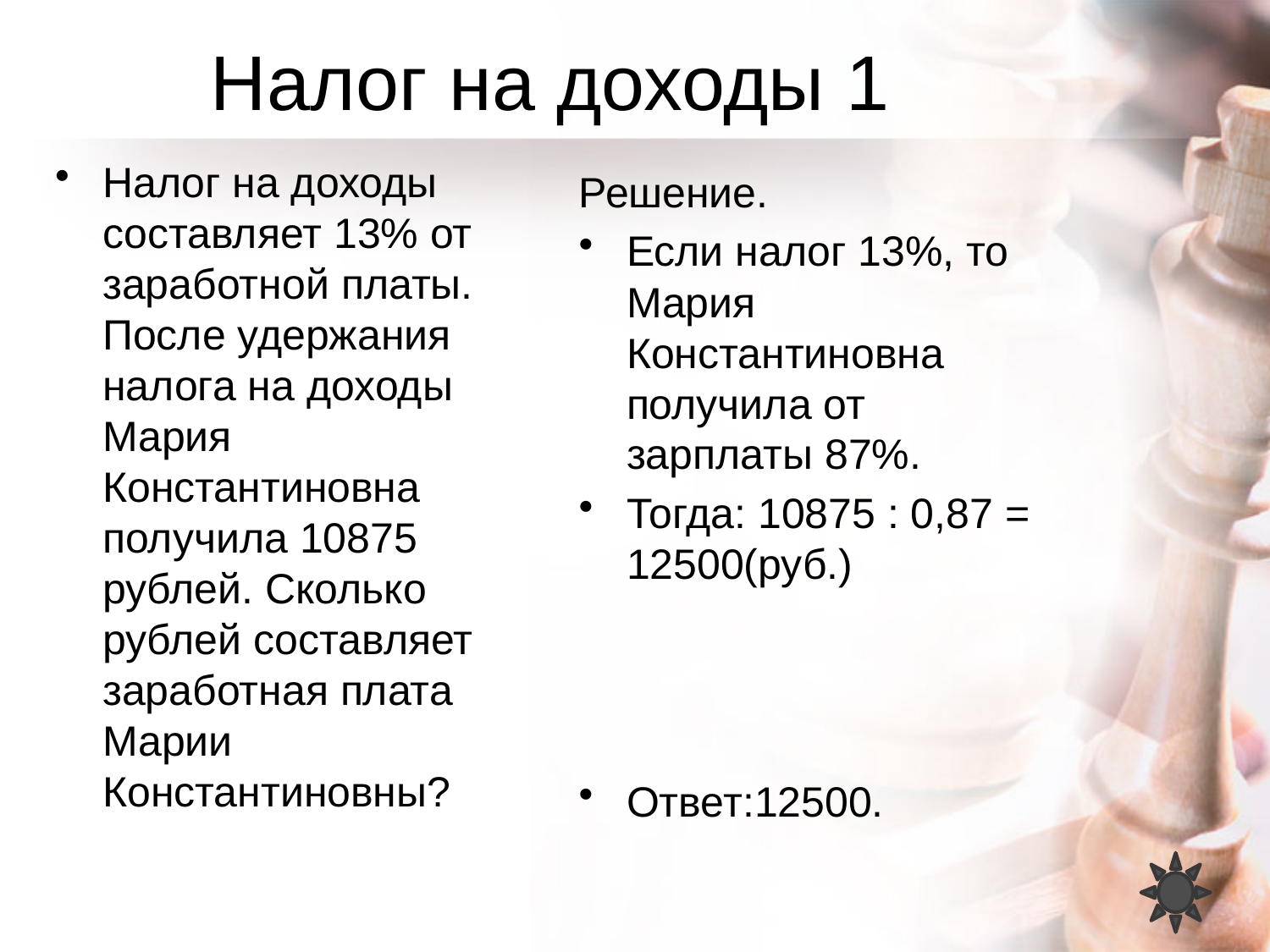

# Налог на доходы 1
Налог на доходы составляет 13% от заработной платы. После удержания налога на доходы Мария Константиновна получила 10875 рублей. Сколько рублей составляет заработная плата Марии Константиновны?
Решение.
Если налог 13%, то Мария Константиновна получила от зарплаты 87%.
Тогда: 10875 : 0,87 = 12500(руб.)

Ответ:12500.